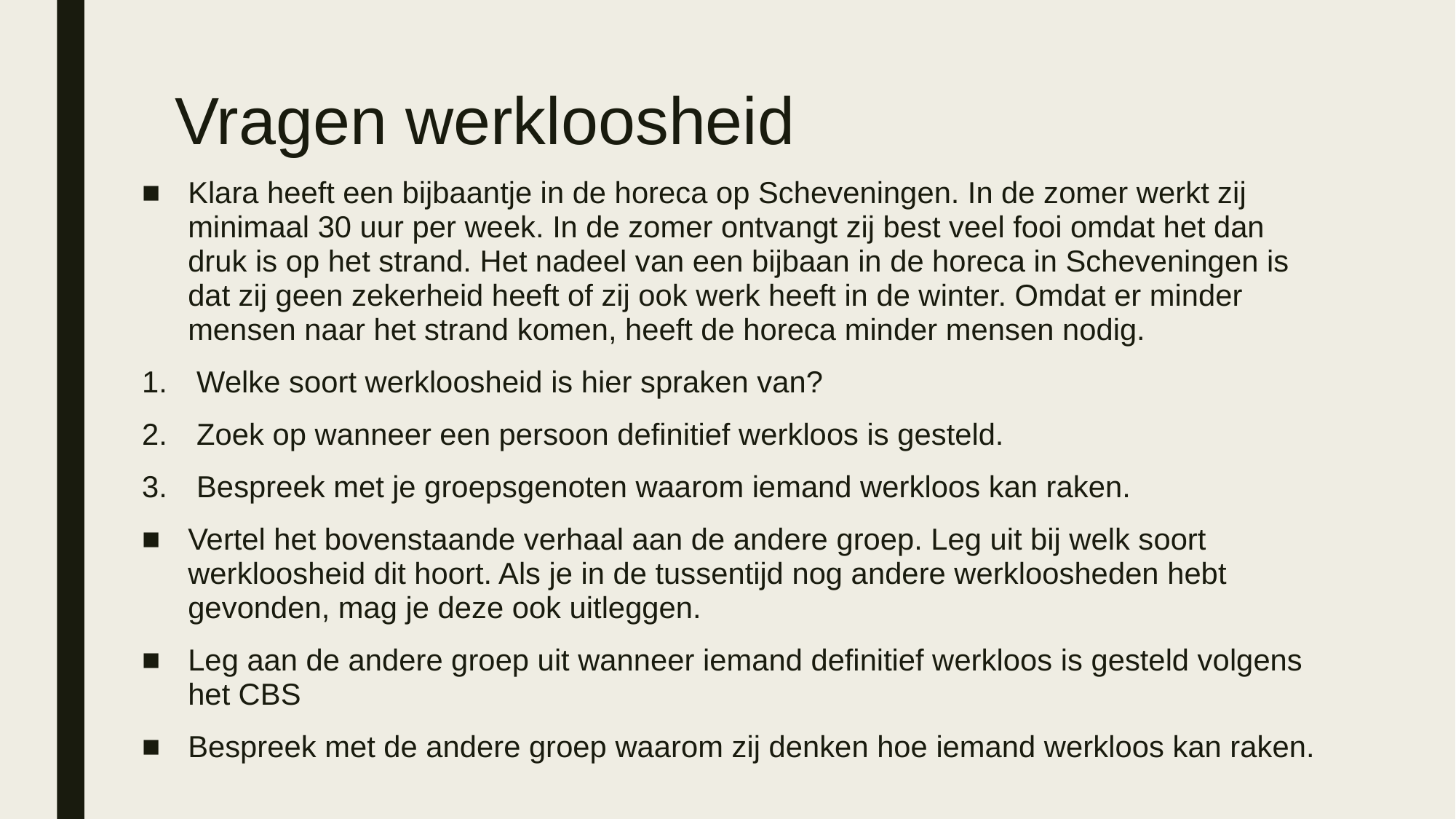

# Vragen werkloosheid
Klara heeft een bijbaantje in de horeca op Scheveningen. In de zomer werkt zij minimaal 30 uur per week. In de zomer ontvangt zij best veel fooi omdat het dan druk is op het strand. Het nadeel van een bijbaan in de horeca in Scheveningen is dat zij geen zekerheid heeft of zij ook werk heeft in de winter. Omdat er minder mensen naar het strand komen, heeft de horeca minder mensen nodig.
Welke soort werkloosheid is hier spraken van?
Zoek op wanneer een persoon definitief werkloos is gesteld.
Bespreek met je groepsgenoten waarom iemand werkloos kan raken.
Vertel het bovenstaande verhaal aan de andere groep. Leg uit bij welk soort werkloosheid dit hoort. Als je in de tussentijd nog andere werkloosheden hebt gevonden, mag je deze ook uitleggen.
Leg aan de andere groep uit wanneer iemand definitief werkloos is gesteld volgens het CBS
Bespreek met de andere groep waarom zij denken hoe iemand werkloos kan raken.